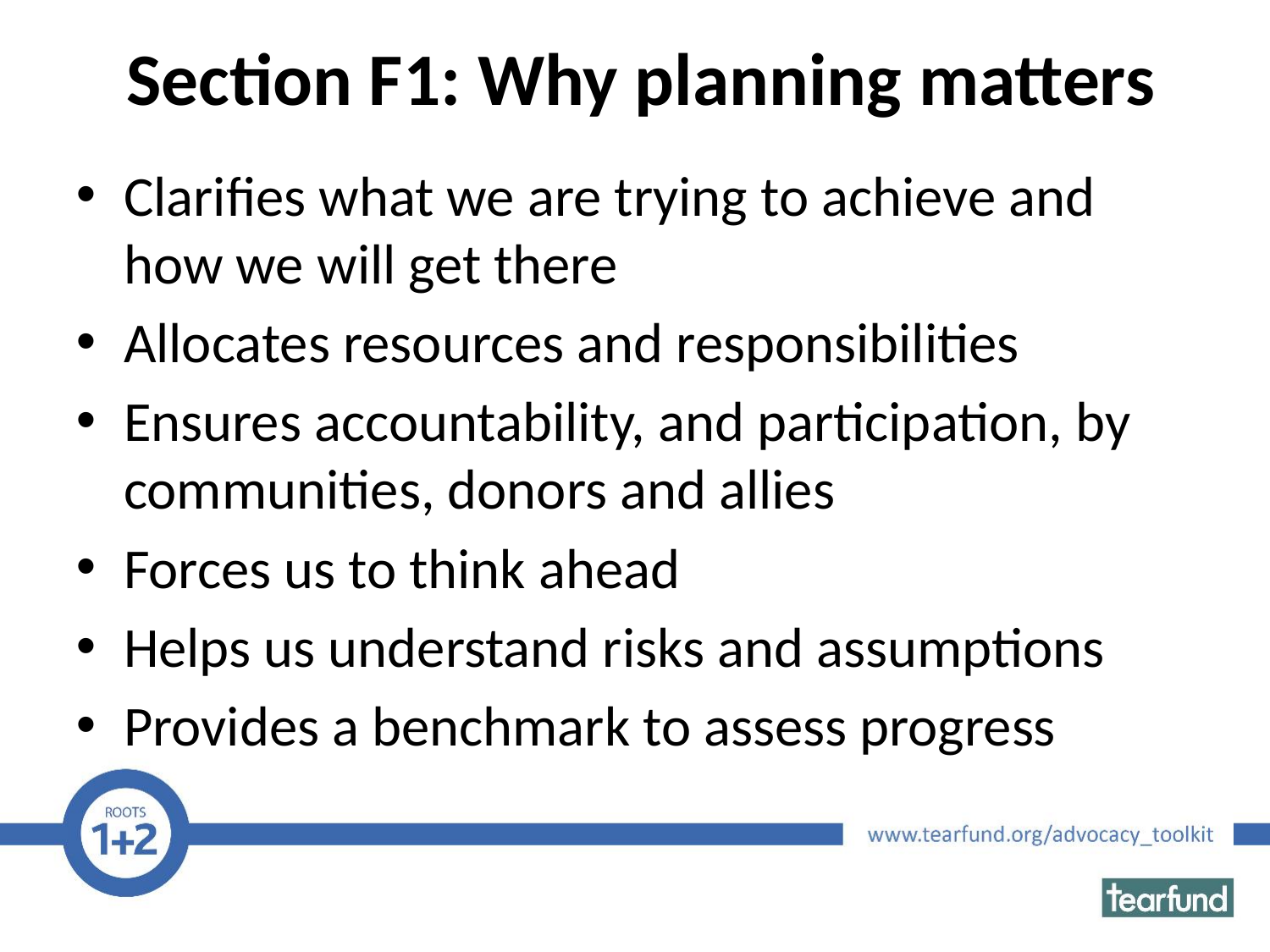

# Section F1: Why planning matters
Clarifies what we are trying to achieve and how we will get there
Allocates resources and responsibilities
Ensures accountability, and participation, by communities, donors and allies
Forces us to think ahead
Helps us understand risks and assumptions
Provides a benchmark to assess progress